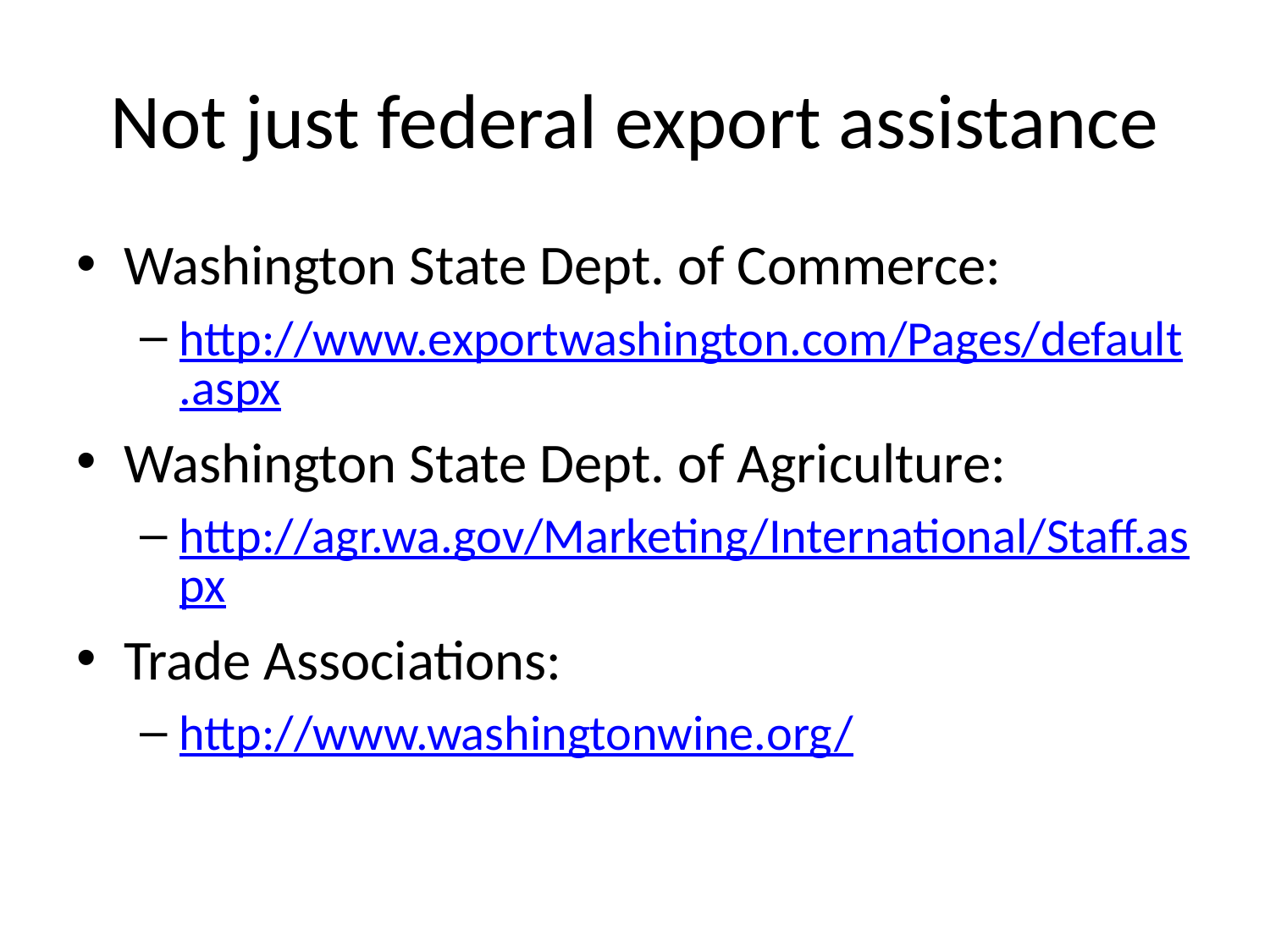

# Not just federal export assistance
Washington State Dept. of Commerce:
http://www.exportwashington.com/Pages/default.aspx
Washington State Dept. of Agriculture:
http://agr.wa.gov/Marketing/International/Staff.aspx
Trade Associations:
http://www.washingtonwine.org/